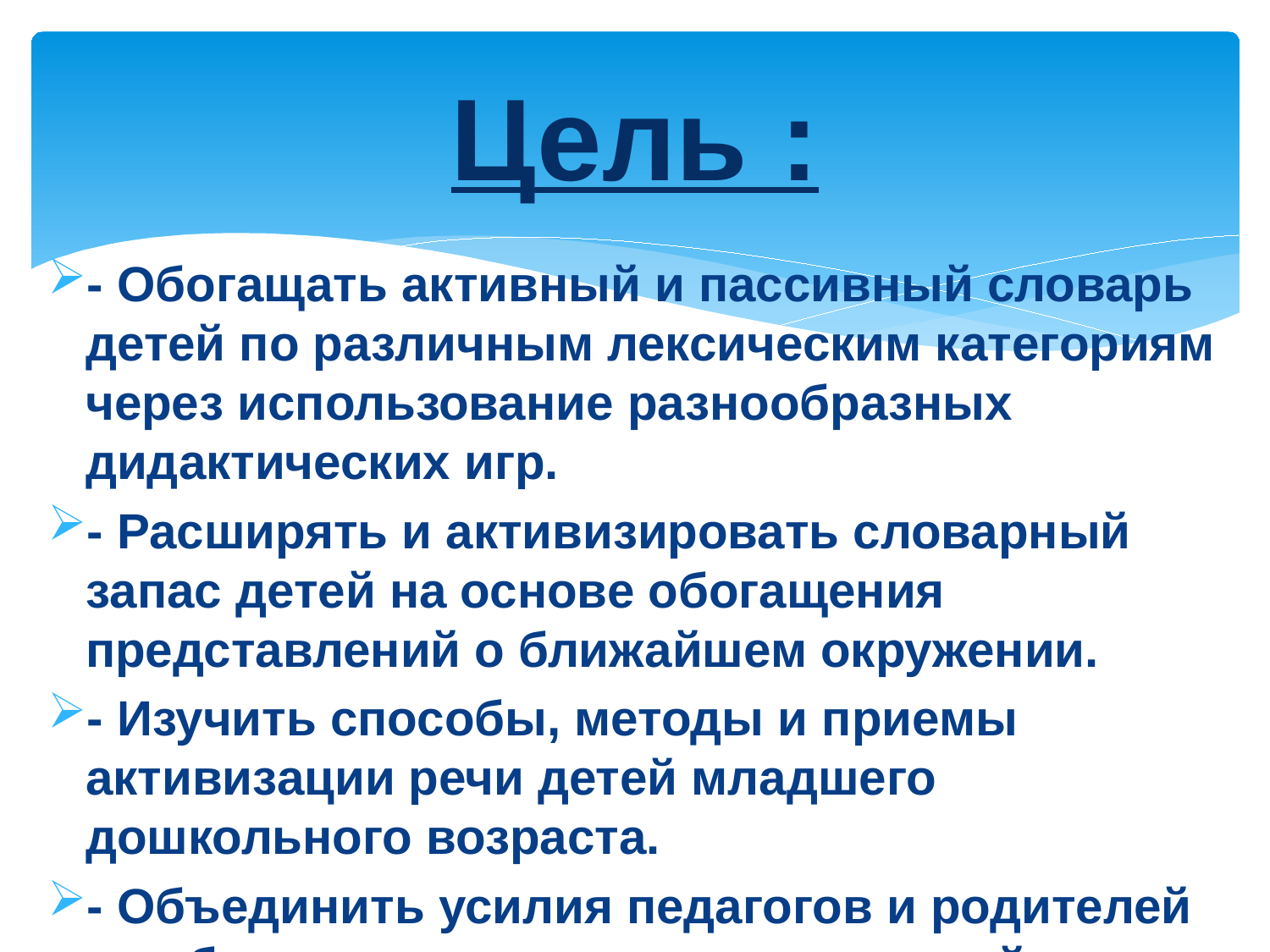

# Цель :
- Обогащать активный и пассивный словарь детей по различным лексическим категориям через использование разнообразных дидактических игр.
- Расширять и активизировать словарный запас детей на основе обогащения представлений о ближайшем окружении.
- Изучить способы, методы и приемы активизации речи детей младшего дошкольного возраста.
- Объединить усилия педагогов и родителей в работе по речевому развитию детей.